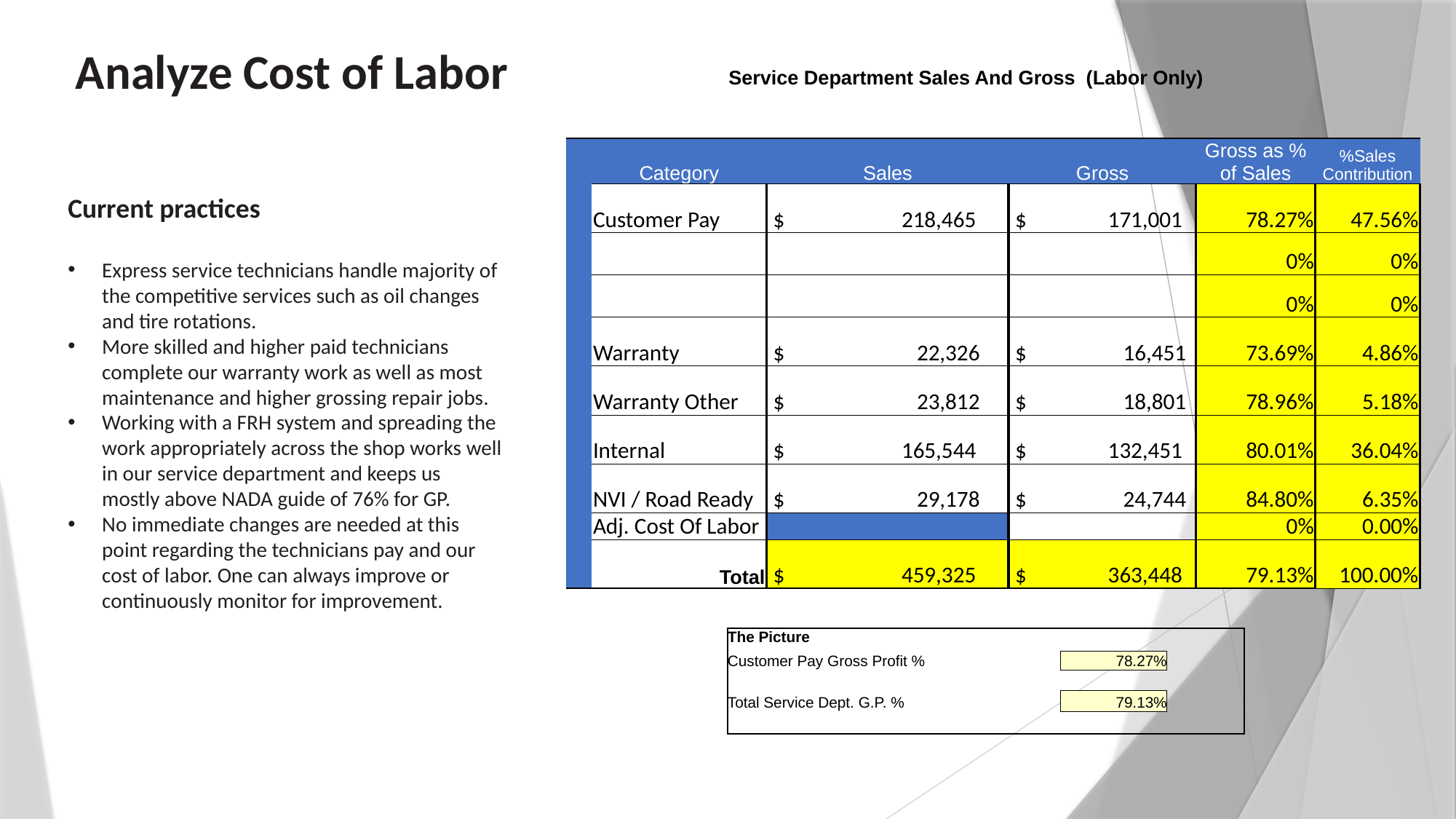

Analyze Cost of Labor
| Service Department Sales And Gross (Labor Only) |  |  |  |  |  |
| --- | --- | --- | --- | --- | --- |
|  |  |  |  |  |  |
|  | Category | Sales | Gross | Gross as % of Sales | %Sales Contribution |
|  | Customer Pay | $ 218,465 | $ 171,001 | 78.27% | 47.56% |
|  |  |  |  | 0% | 0% |
|  |  |  |  | 0% | 0% |
|  | Warranty | $ 22,326 | $ 16,451 | 73.69% | 4.86% |
|  | Warranty Other | $ 23,812 | $ 18,801 | 78.96% | 5.18% |
|  | Internal | $ 165,544 | $ 132,451 | 80.01% | 36.04% |
|  | NVI / Road Ready | $ 29,178 | $ 24,744 | 84.80% | 6.35% |
|  | Adj. Cost Of Labor |  |  | 0% | 0.00% |
|  | Total | $ 459,325 | $ 363,448 | 79.13% | 100.00% |
Current practices

Express service technicians handle majority of the competitive services such as oil changes and tire rotations.
More skilled and higher paid technicians complete our warranty work as well as most maintenance and higher grossing repair jobs.
Working with a FRH system and spreading the work appropriately across the shop works well in our service department and keeps us mostly above NADA guide of 76% for GP.
No immediate changes are needed at this point regarding the technicians pay and our cost of labor. One can always improve or continuously monitor for improvement.

| The Picture |  |  |  |
| --- | --- | --- | --- |
| Customer Pay Gross Profit % |  | 78.27% |  |
|  |  |  |  |
| Total Service Dept. G.P. % |  | 79.13% |  |
|  |  |  |  |